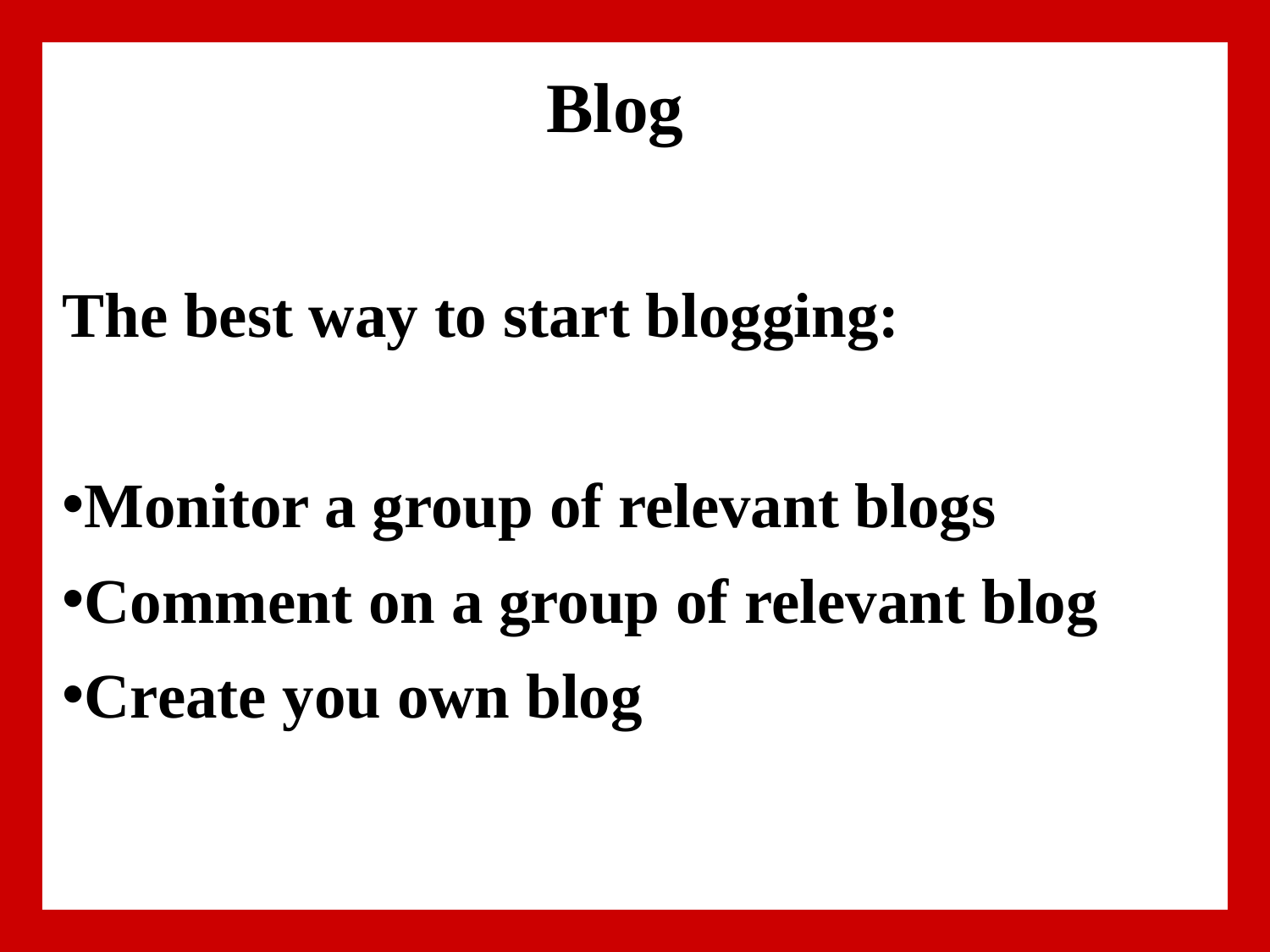

# Blog
The best way to start blogging:

Monitor a group of relevant blogs
Comment on a group of relevant blog
Create you own blog